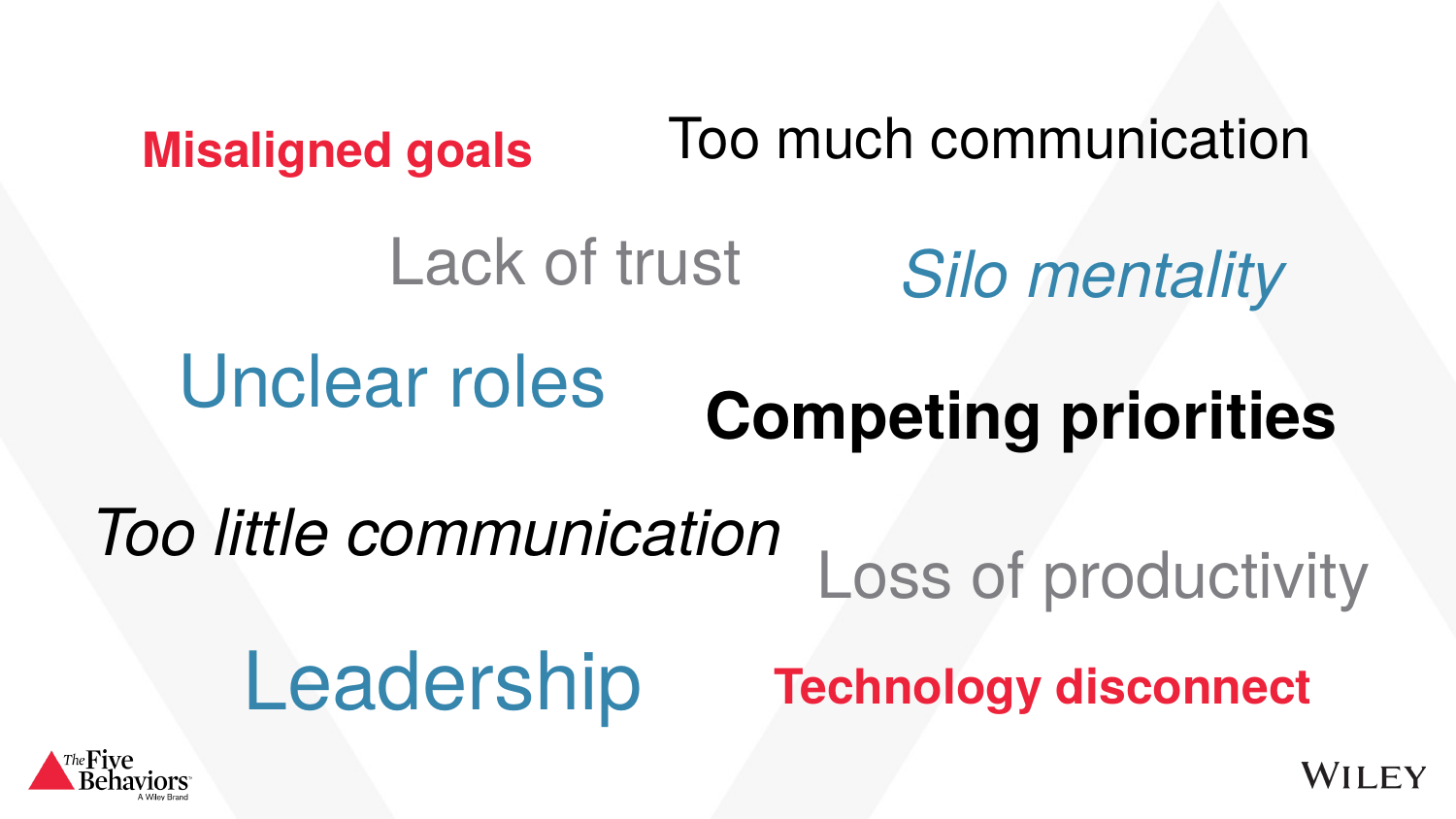

Too much communication
Misaligned goals
Lack of trust
Silo mentality
Unclear roles
Competing priorities
Too little communication
Loss of productivity
Leadership
Technology disconnect